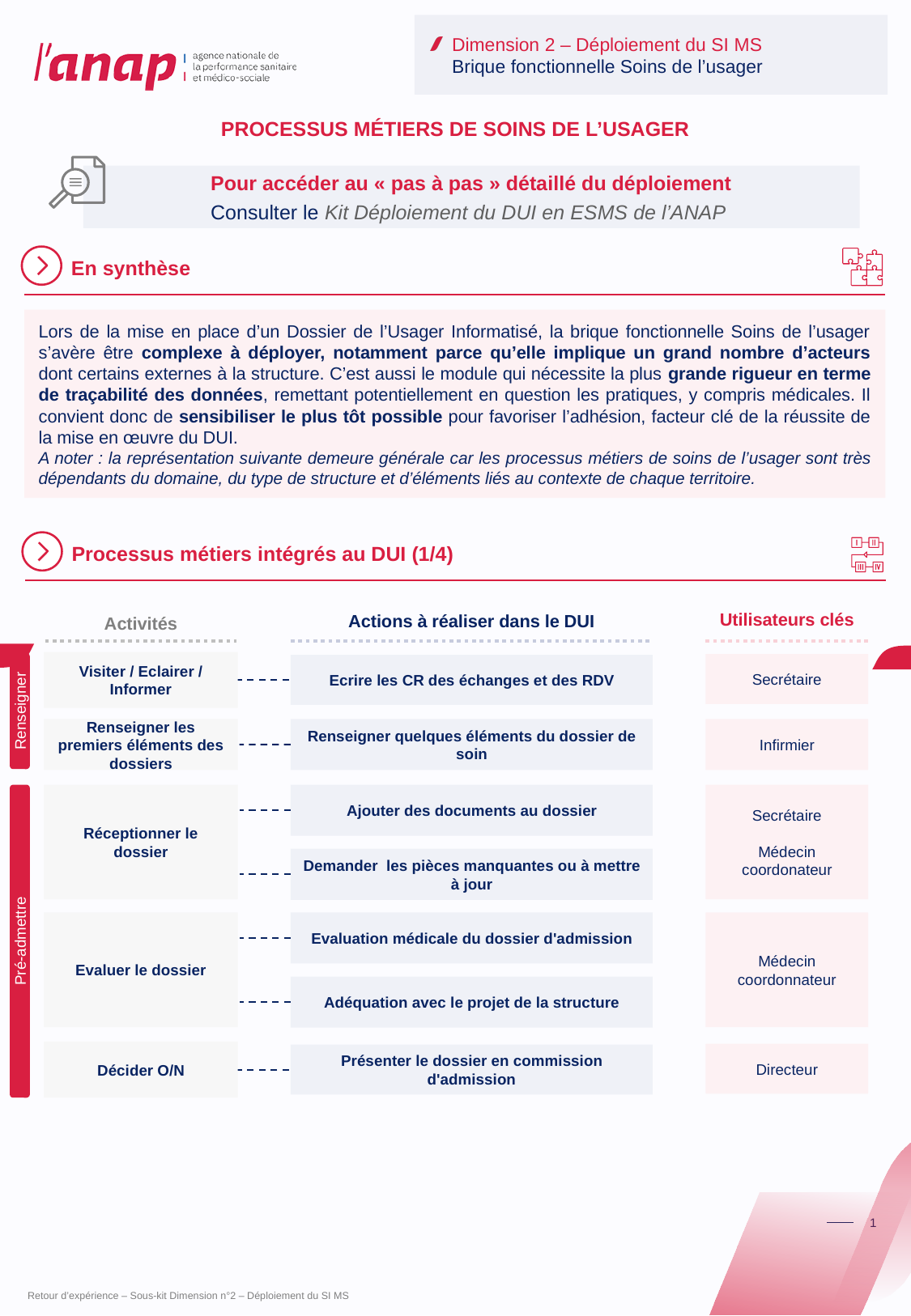

Dimension 2 – Déploiement du SI MS
Brique fonctionnelle Soins de l’usager
Processus métiers de Soins de l’usager

Pour accéder au « pas à pas » détaillé du déploiement
Consulter le Kit Déploiement du DUI en ESMS de l’ANAP

En synthèse
Lors de la mise en place d’un Dossier de l’Usager Informatisé, la brique fonctionnelle Soins de l’usager s’avère être complexe à déployer, notamment parce qu’elle implique un grand nombre d’acteurs dont certains externes à la structure. C’est aussi le module qui nécessite la plus grande rigueur en terme de traçabilité des données, remettant potentiellement en question les pratiques, y compris médicales. Il convient donc de sensibiliser le plus tôt possible pour favoriser l’adhésion, facteur clé de la réussite de la mise en œuvre du DUI.
A noter : la représentation suivante demeure générale car les processus métiers de soins de l’usager sont très dépendants du domaine, du type de structure et d’éléments liés au contexte de chaque territoire.

Processus métiers intégrés au DUI (1/4)

Utilisateurs clés
Actions à réaliser dans le DUI
Activités
Visiter / Eclairer / Informer
Secrétaire
Ecrire les CR des échanges et des RDV
Renseigner
Renseigner quelques éléments du dossier de soin
Infirmier
Renseigner les premiers éléments des dossiers
Ajouter des documents au dossier
Secrétaire

Médecin coordonateur
Réceptionner le dossier
Demander  les pièces manquantes ou à mettre à jour
Evaluation médicale du dossier d'admission
Médecin coordonnateur
Evaluer le dossier
Pré-admettre
Adéquation avec le projet de la structure
Décider O/N
Directeur
Présenter le dossier en commission d'admission

Retour d’expérience – Sous-kit Dimension n°2 – Déploiement du SI MS